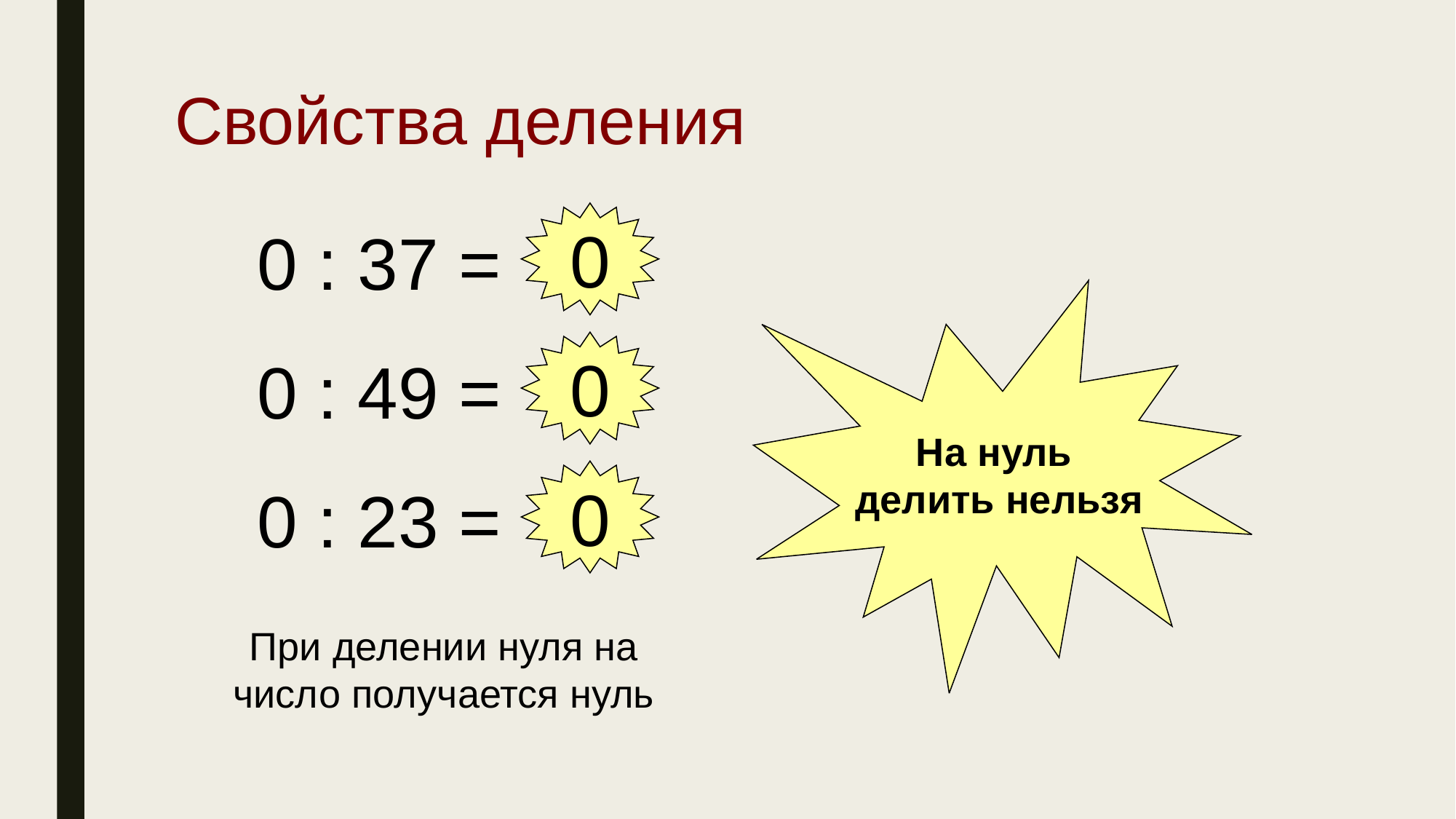

# Свойства деления
0
0 : 37 =
На нуль
делить нельзя
0
0 : 49 =
0
0 : 23 =
При делении нуля на число получается нуль